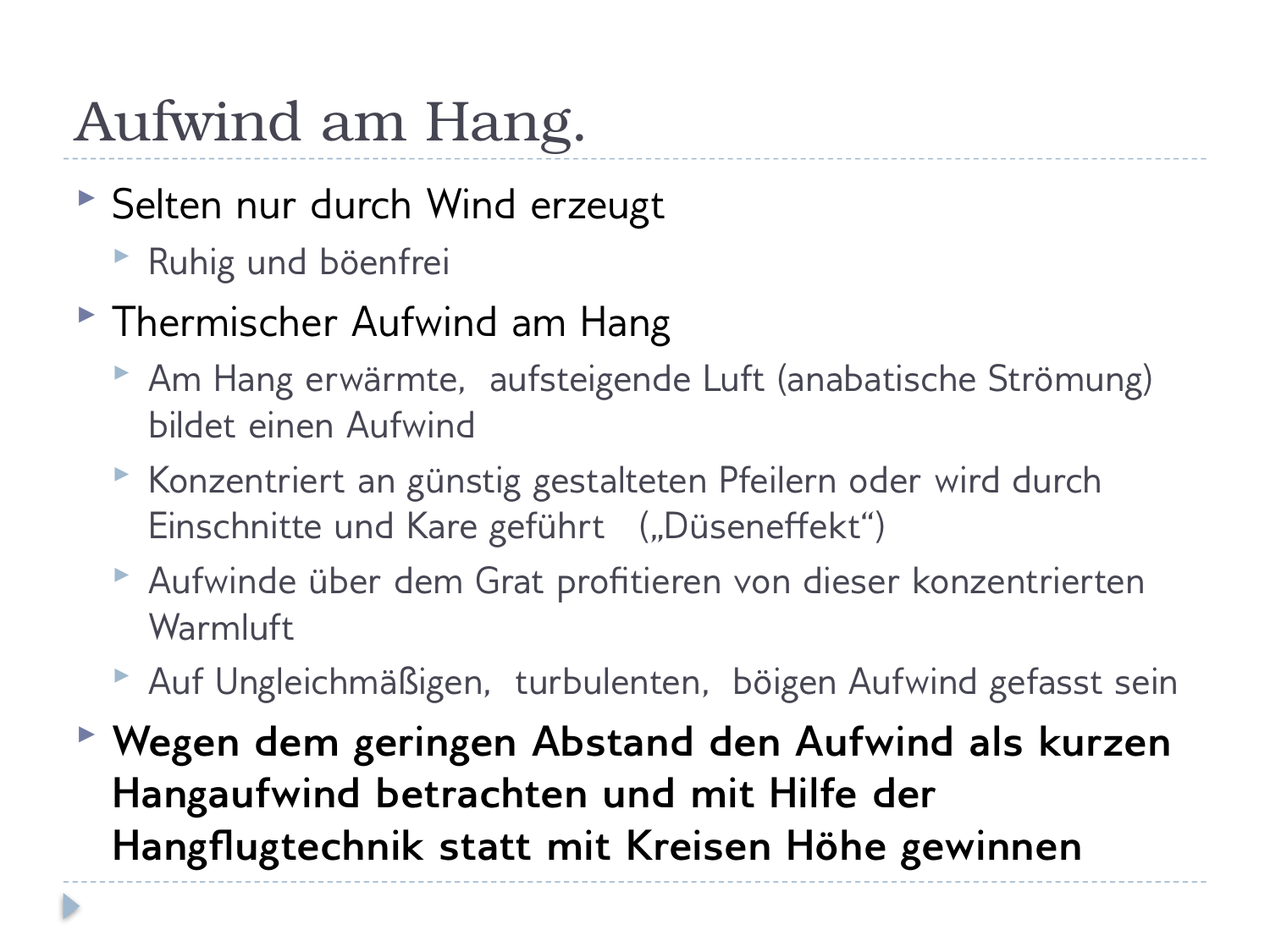

# Aufwind am Hang.
Selten nur durch Wind erzeugt
Ruhig und böenfrei
Thermischer Aufwind am Hang
Am Hang erwärmte,  aufsteigende Luft (anabatische Strömung) bildet einen Aufwind
Konzentriert an günstig gestalteten Pfeilern oder wird durch Einschnitte und Kare geführt   („Düseneffekt“)
Aufwinde über dem Grat profitieren von dieser konzentrierten Warmluft
Auf Ungleichmäßigen,  turbulenten,  böigen Aufwind gefasst sein
Wegen dem geringen Abstand den Aufwind als kurzen Hangaufwind betrachten und mit Hilfe der Hangflugtechnik statt mit Kreisen Höhe gewinnen